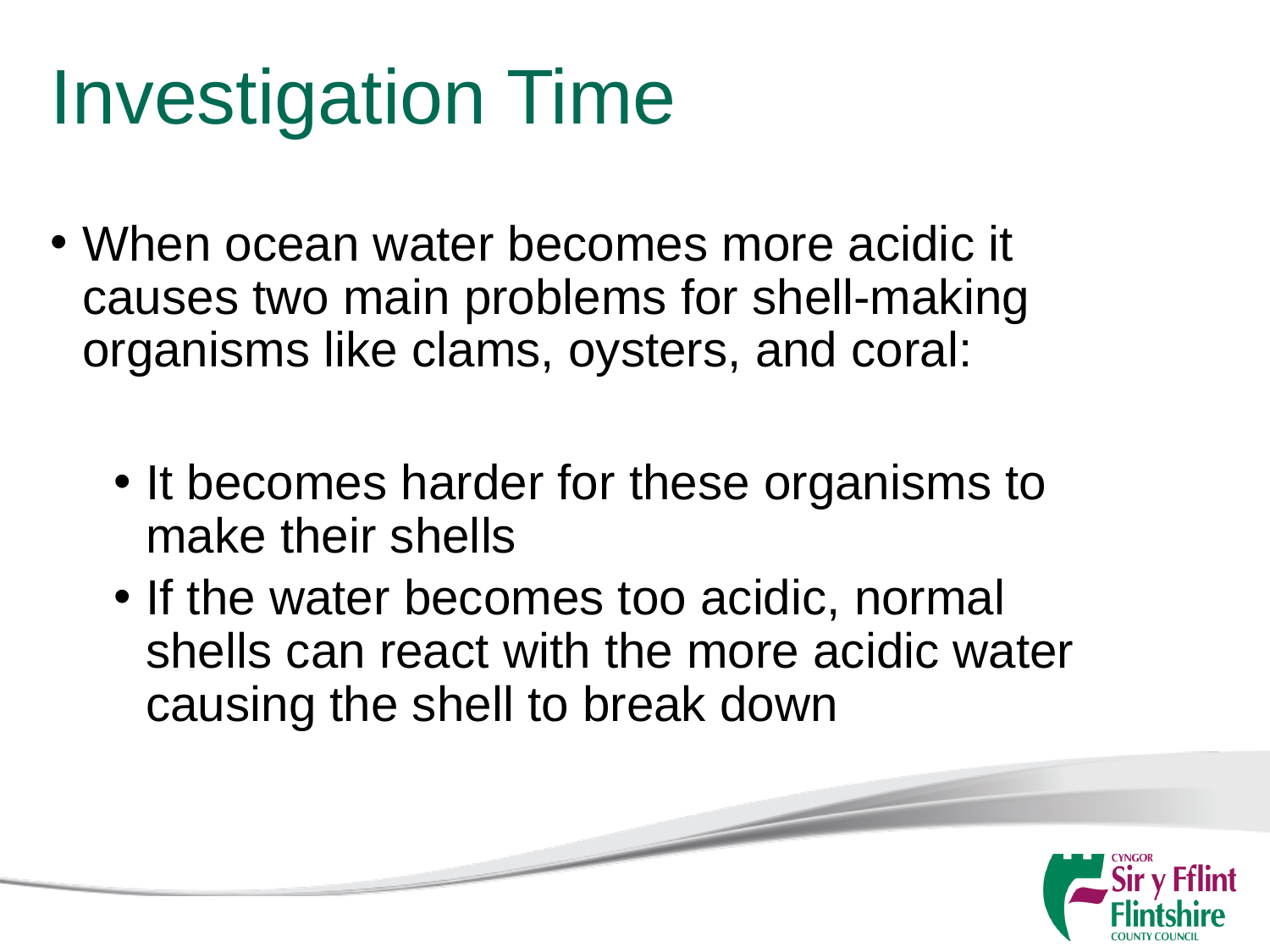

# Investigation Time
When ocean water becomes more acidic it causes two main problems for shell-making organisms like clams, oysters, and coral:

It becomes harder for these organisms to make their shells
If the water becomes too acidic, normal shells can react with the more acidic water causing the shell to break down